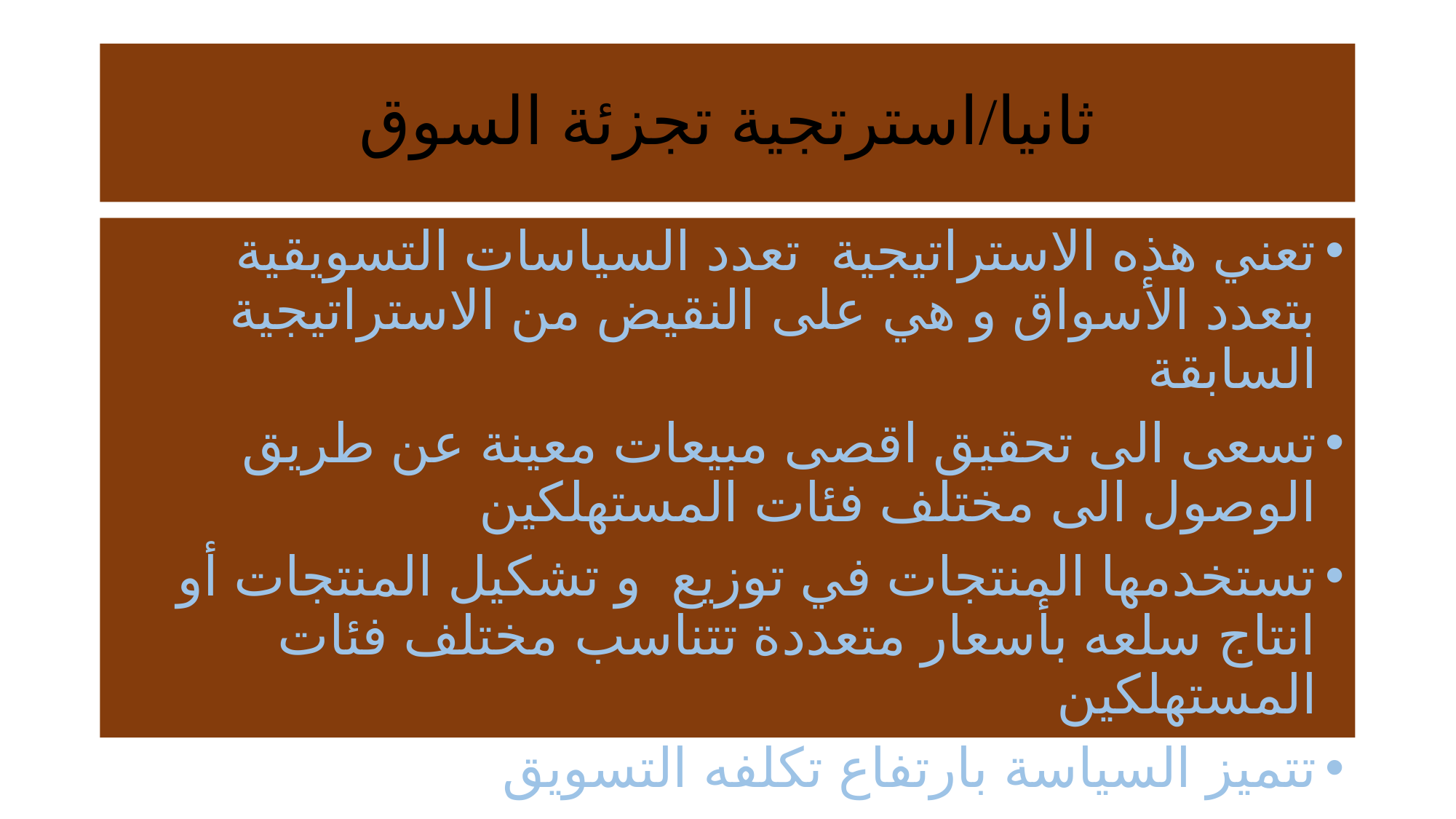

# ثانيا/استرتجية تجزئة السوق
تعني هذه الاستراتيجية  تعدد السياسات التسويقية بتعدد الأسواق و هي على النقيض من الاستراتيجية السابقة
تسعى الى تحقيق اقصى مبيعات معينة عن طريق الوصول الى مختلف فئات المستهلكين
تستخدمها المنتجات في توزيع  و تشكيل المنتجات أو انتاج سلعه بأسعار متعددة تتناسب مختلف فئات المستهلكين
تتميز السياسة بارتفاع تكلفه التسويق